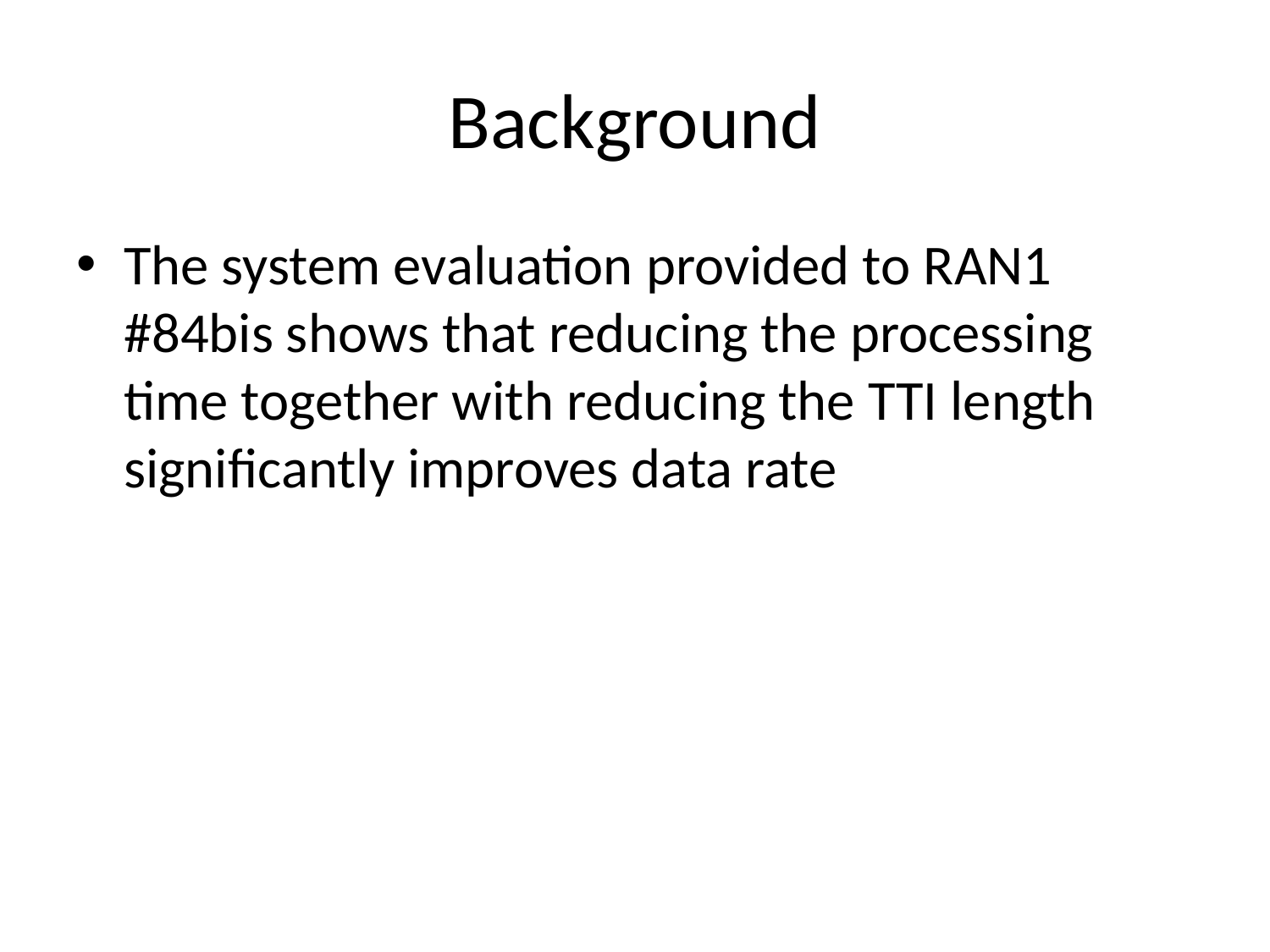

# Background
The system evaluation provided to RAN1 #84bis shows that reducing the processing time together with reducing the TTI length significantly improves data rate